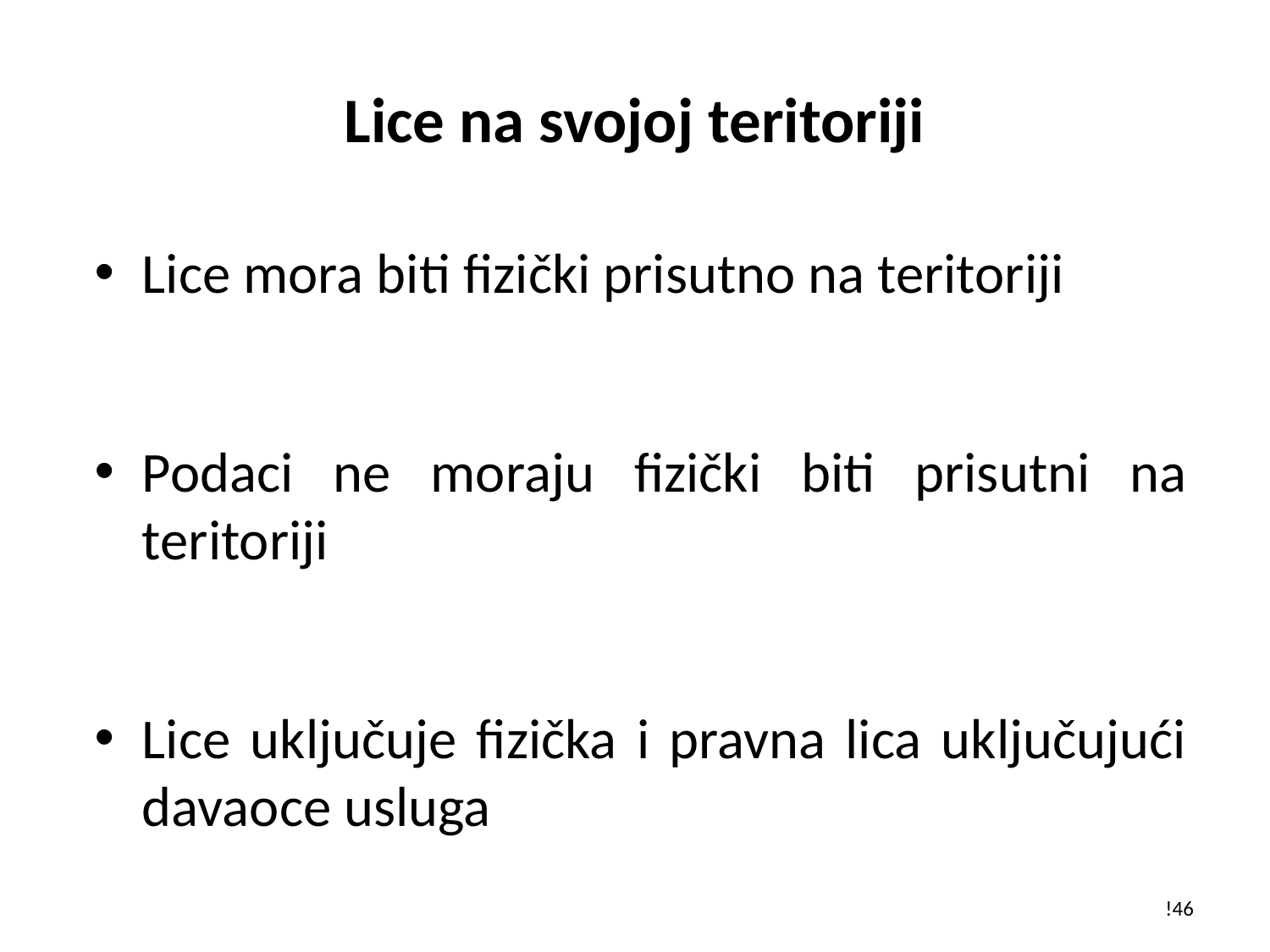

# Lice na svojoj teritoriji
Lice mora biti fizički prisutno na teritoriji

Podaci ne moraju fizički biti prisutni na teritoriji

Lice uključuje fizička i pravna lica uključujući davaoce usluga
!46